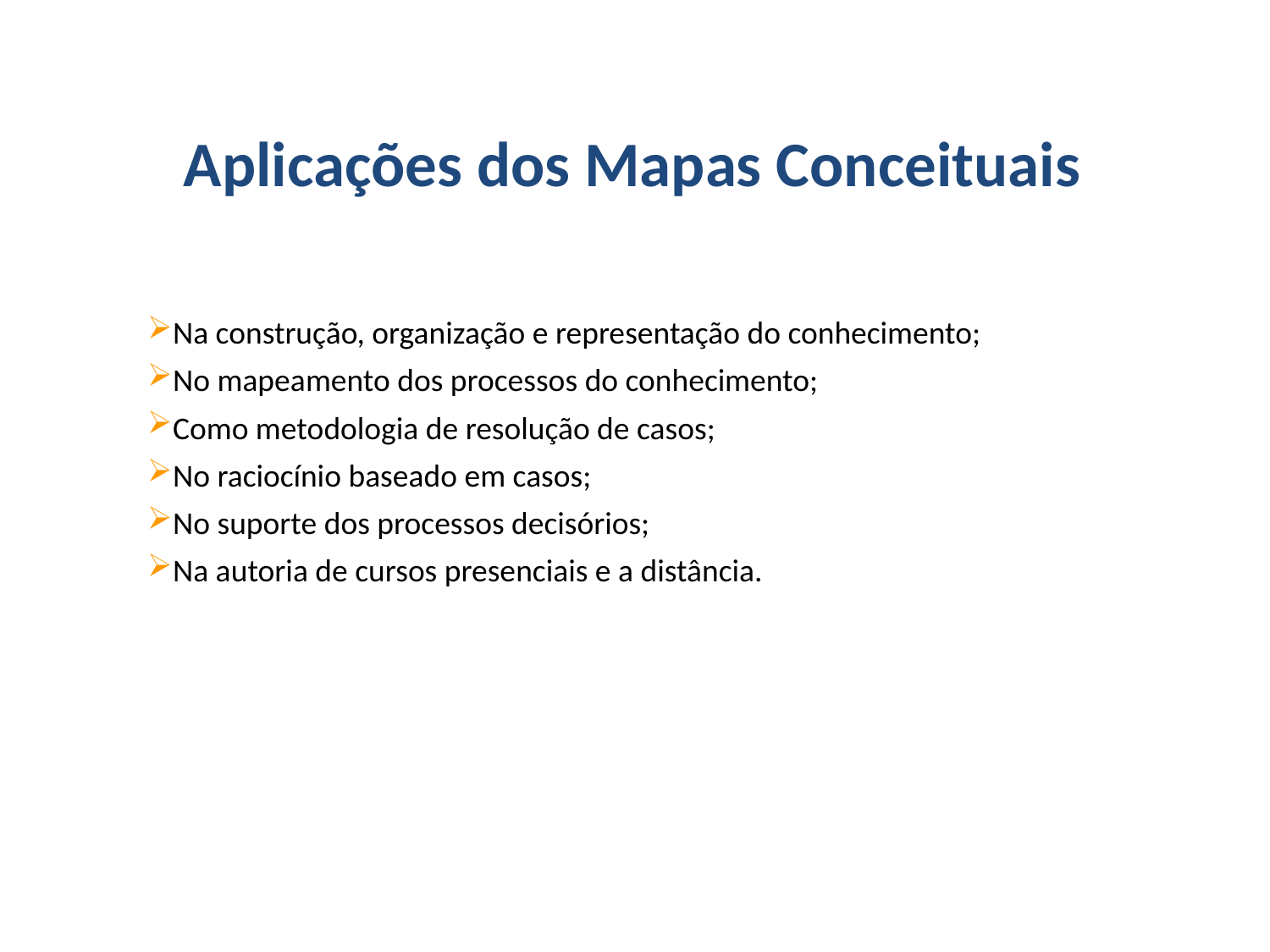

Aplicações dos Mapas Conceituais
Na construção, organização e representação do conhecimento;
No mapeamento dos processos do conhecimento;
Como metodologia de resolução de casos;
No raciocínio baseado em casos;
No suporte dos processos decisórios;
Na autoria de cursos presenciais e a distância.